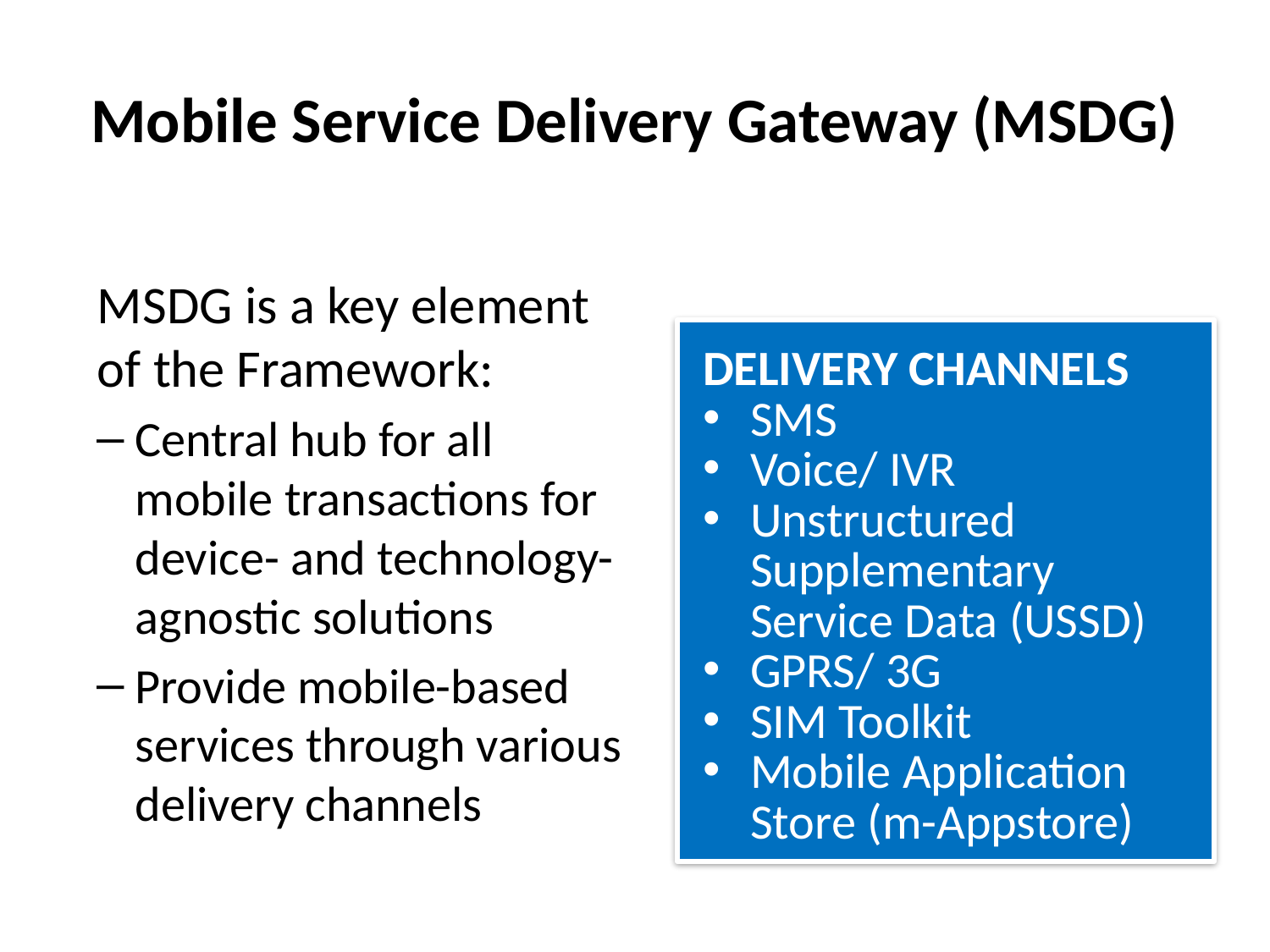

# Mobile Service Delivery Gateway (MSDG)
MSDG is a key element of the Framework:
Central hub for all mobile transactions for device- and technology- agnostic solutions
Provide mobile-based services through various delivery channels
DELIVERY CHANNELS
SMS
Voice/ IVR
Unstructured Supplementary Service Data (USSD)
GPRS/ 3G
SIM Toolkit
Mobile Application Store (m-Appstore)